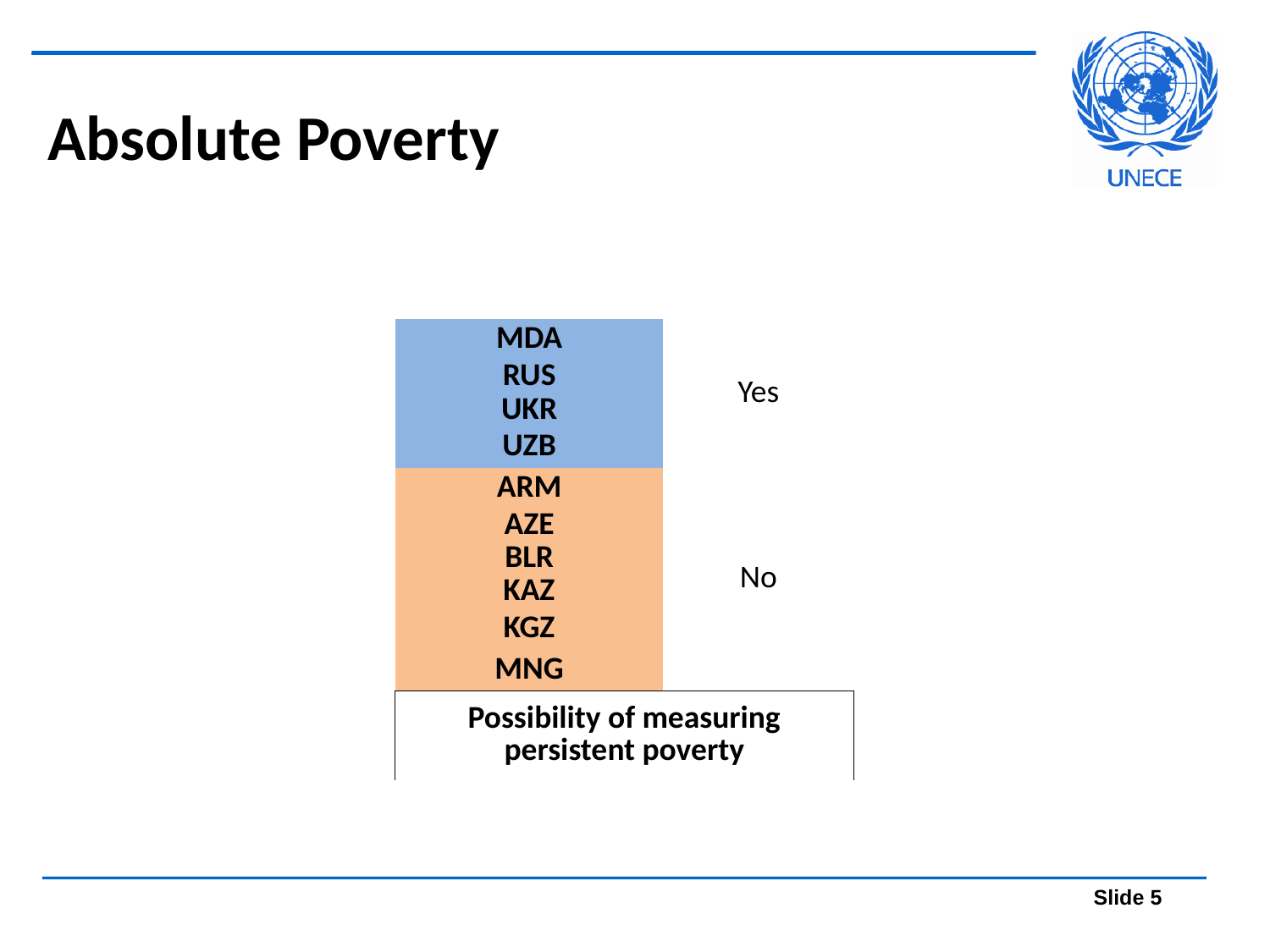

# Absolute Poverty
| MDA | Yes |
| --- | --- |
| RUS |  |
| UKR |  |
| UZB |  |
| ARM | No |
| AZE |  |
| BLR |  |
| KAZ |  |
| KGZ |  |
| MNG |  |
| Possibility of measuring persistent poverty |  |